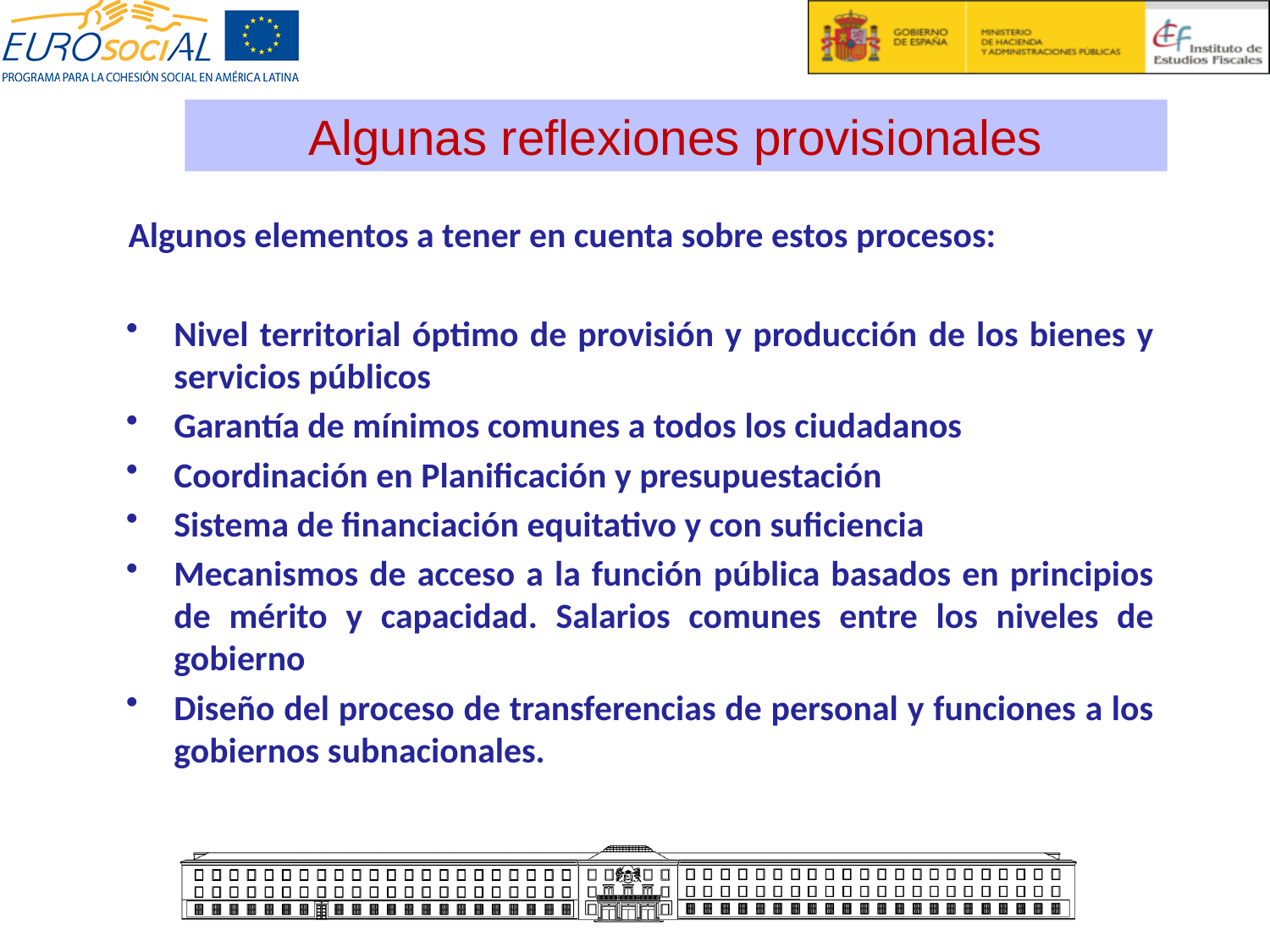

Algunas reflexiones provisionales
Algunos elementos a tener en cuenta sobre estos procesos:

Nivel territorial óptimo de provisión y producción de los bienes y servicios públicos
Garantía de mínimos comunes a todos los ciudadanos
Coordinación en Planificación y presupuestación
Sistema de financiación equitativo y con suficiencia
Mecanismos de acceso a la función pública basados en principios de mérito y capacidad. Salarios comunes entre los niveles de gobierno
Diseño del proceso de transferencias de personal y funciones a los gobiernos subnacionales.